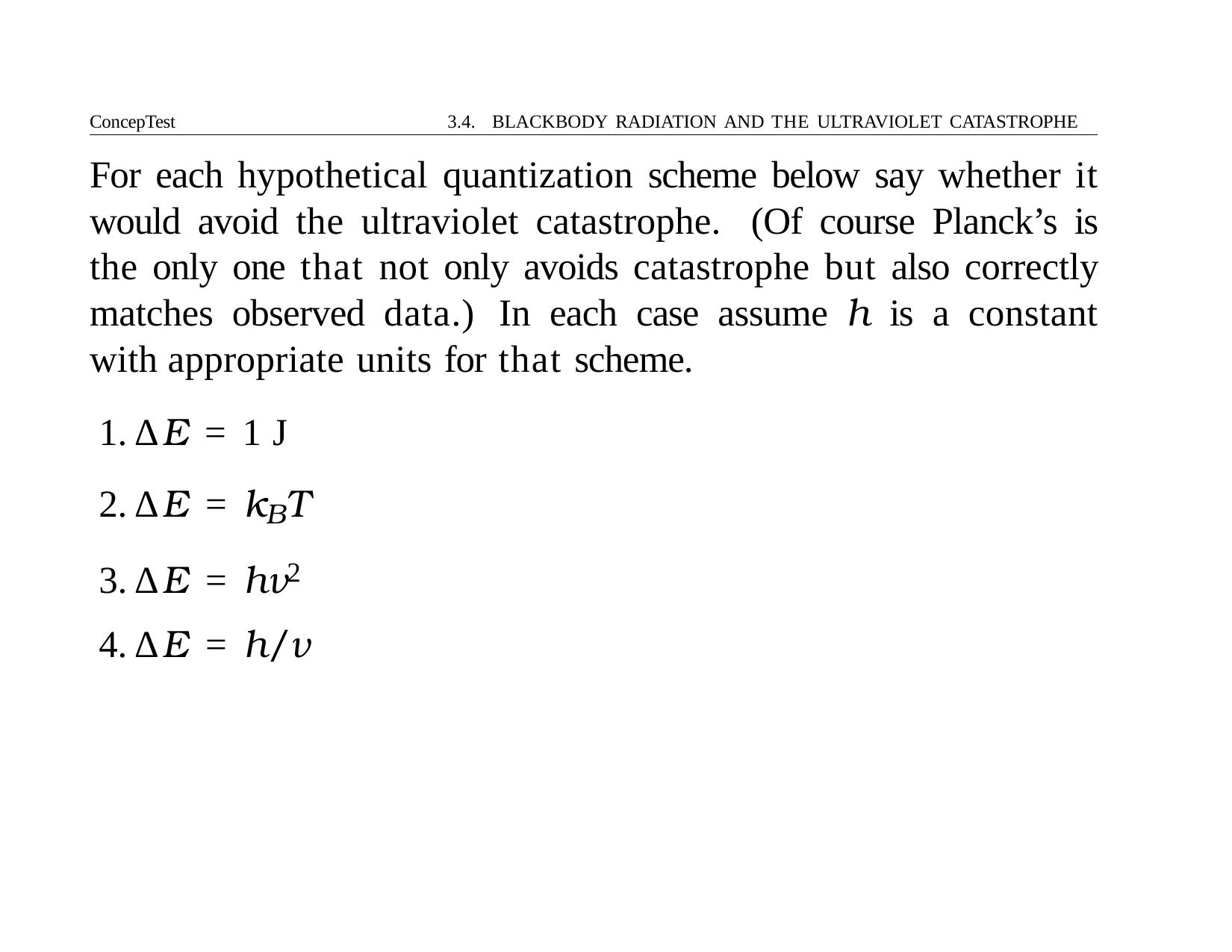

ConcepTest	3.4.  BLACKBODY RADIATION AND THE ULTRAVIOLET CATASTROPHE

# For each hypothetical quantization scheme below say whether it would avoid the ultraviolet catastrophe. (Of course Planck’s is the only one that not only avoids catastrophe but also correctly matches observed data.) In each case assume h is a constant with appropriate units for that scheme.
∆E = 1 J
∆E = kBT
∆E = hν2
∆E = h/ν